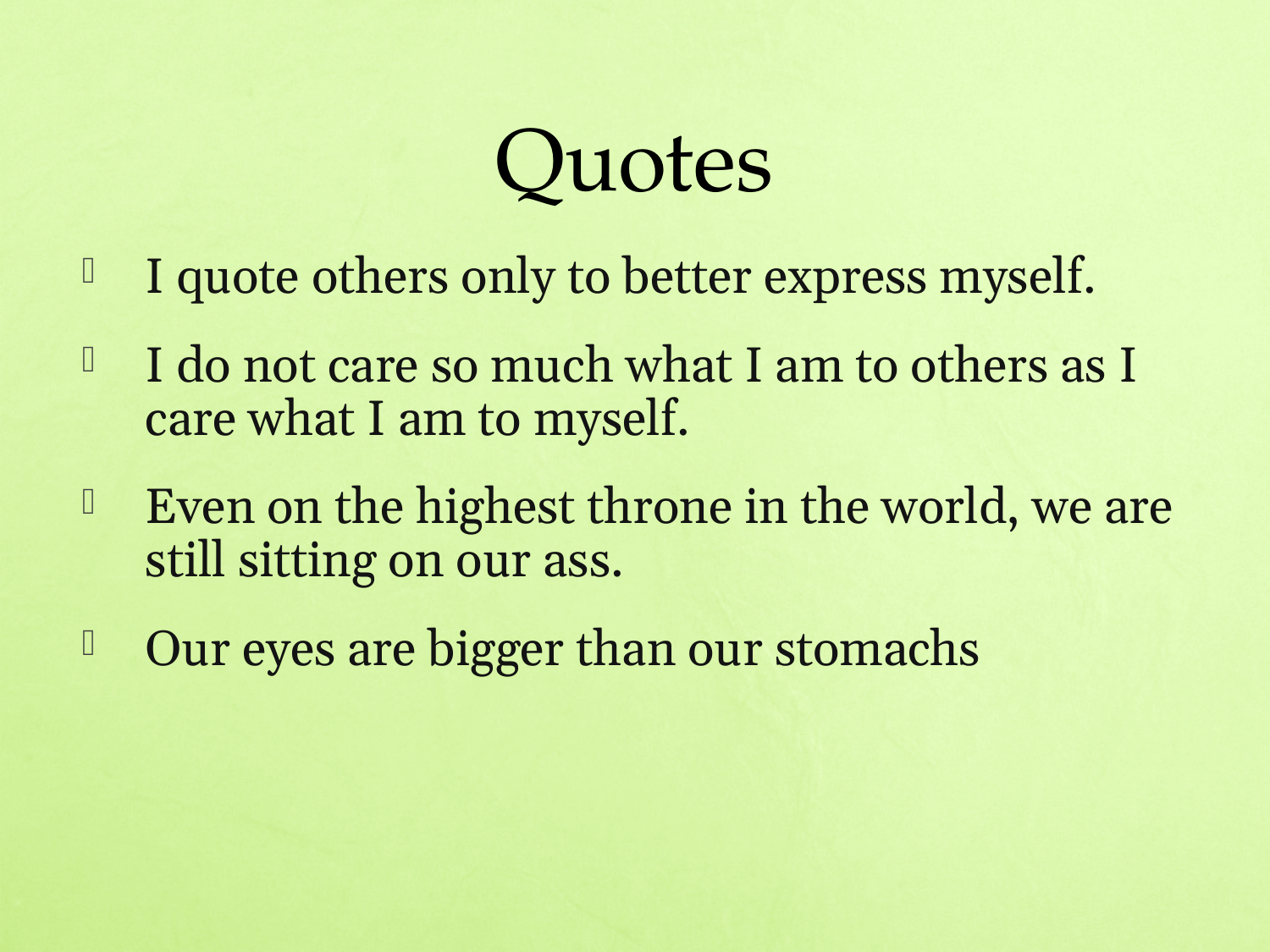

# Quotes
I quote others only to better express myself.
I do not care so much what I am to others as I care what I am to myself.
Even on the highest throne in the world, we are still sitting on our ass.
Our eyes are bigger than our stomachs